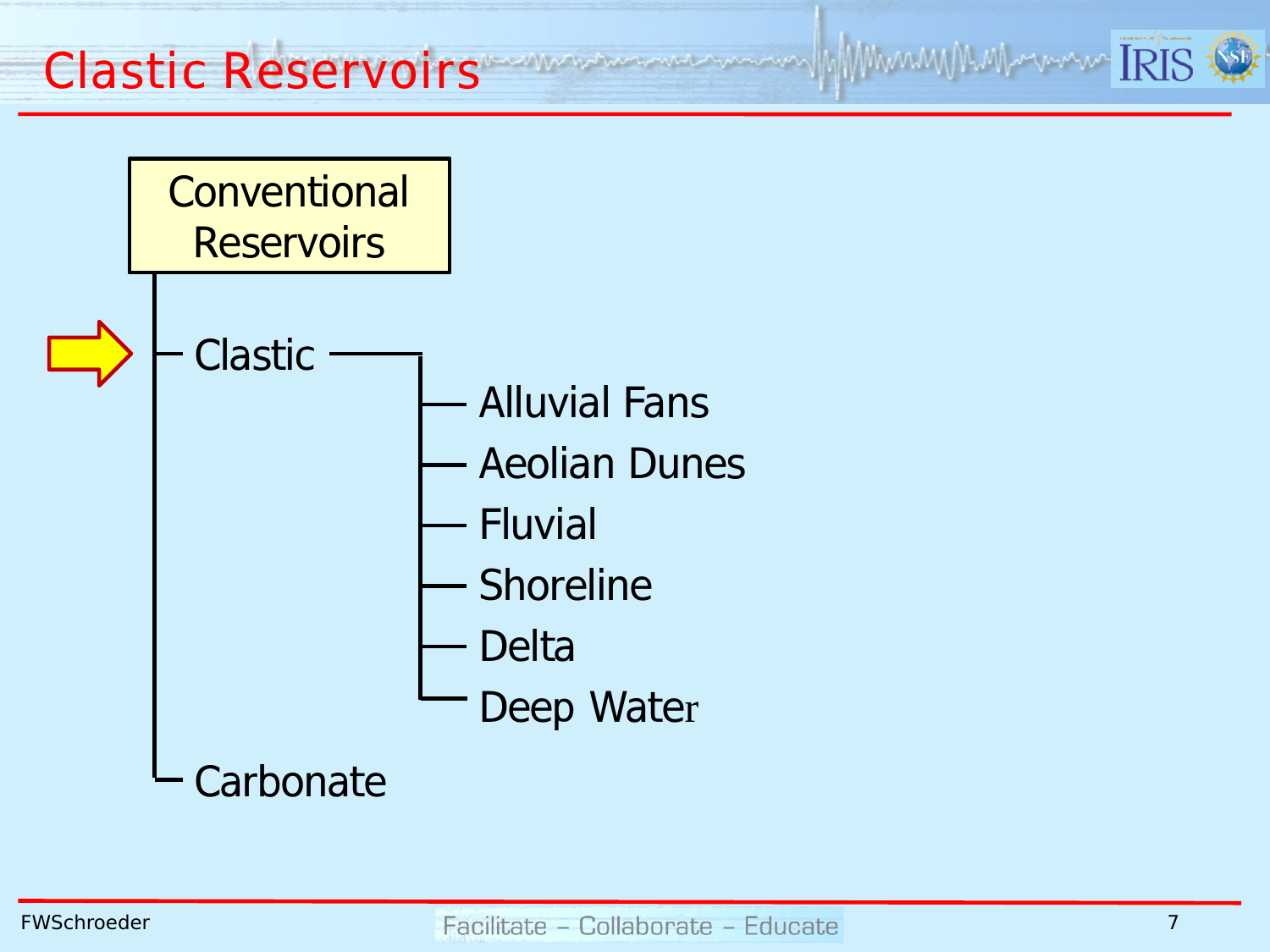

# Clastic Reservoirs
Conventional
Reservoirs

Clastic
Alluvial Fans
Aeolian Dunes
Fluvial
Shoreline
Delta
Deep Water

Carbonate